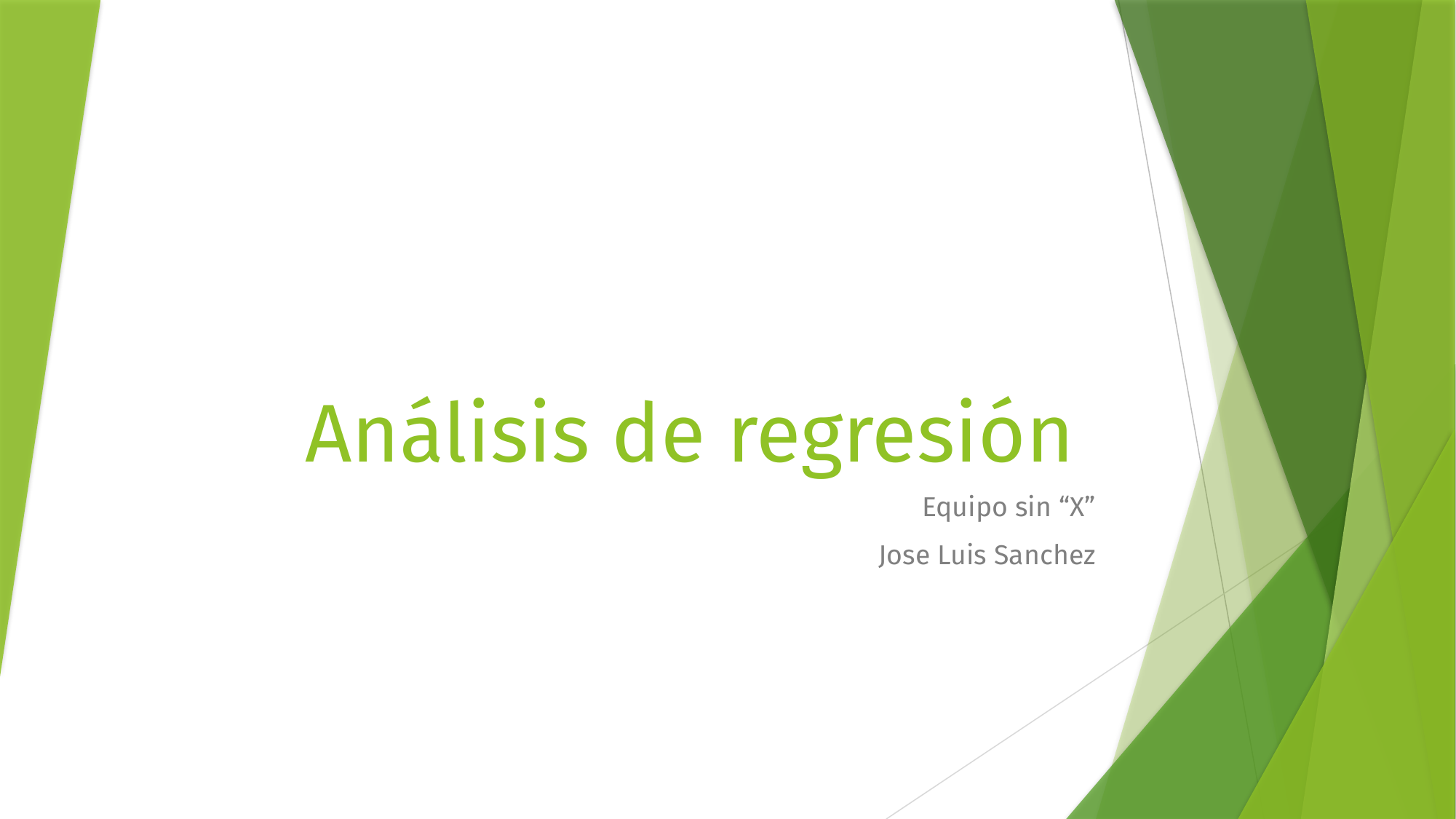

# Análisis de regresión
Equipo sin “X”
Jose Luis Sanchez